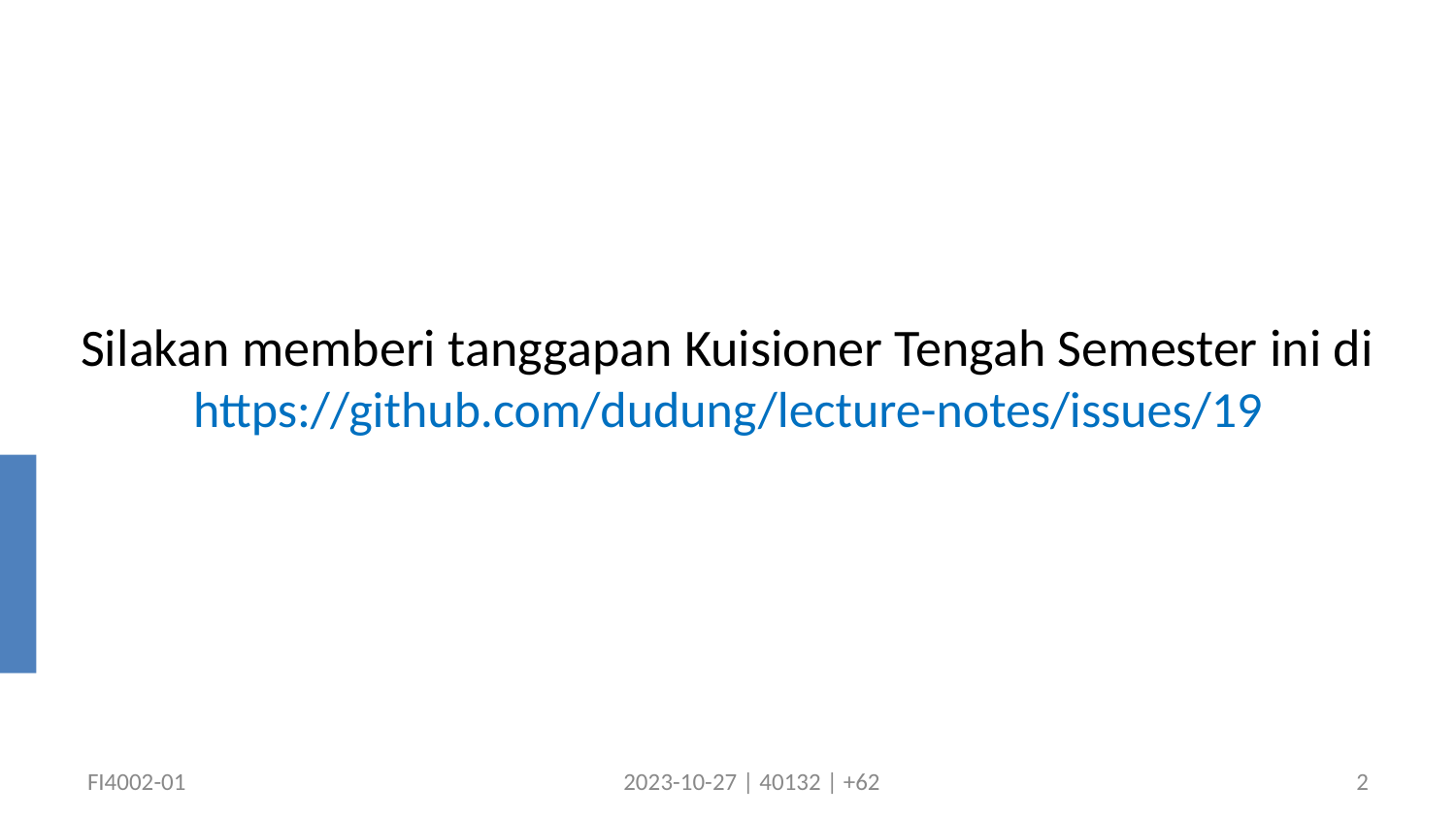

# Silakan memberi tanggapan Kuisioner Tengah Semester ini di https://github.com/dudung/lecture-notes/issues/19
`
FI4002-01
2023-10-27 | 40132 | +62
2